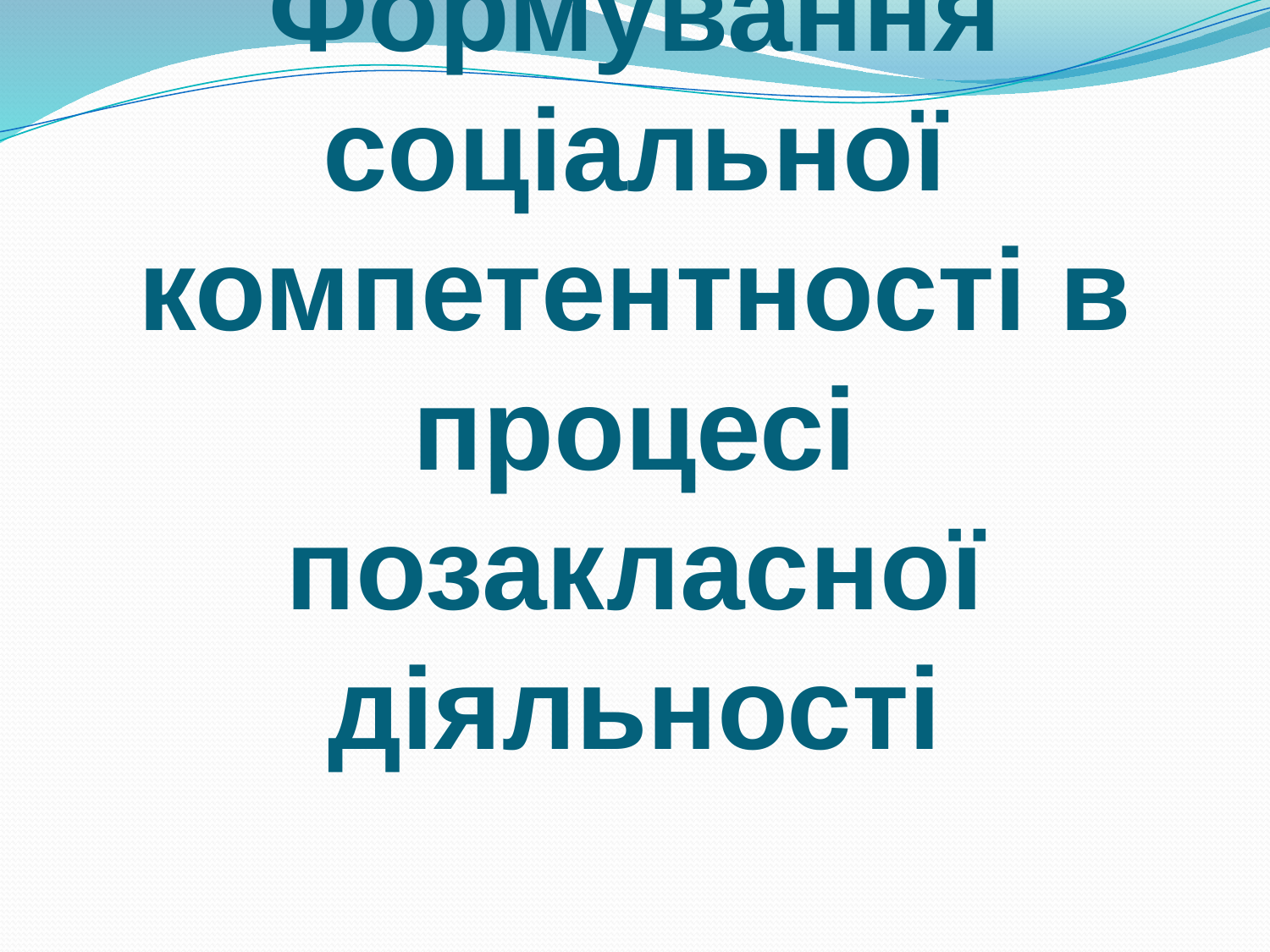

# Формування соціальної компетентності в процесі позакласної діяльності